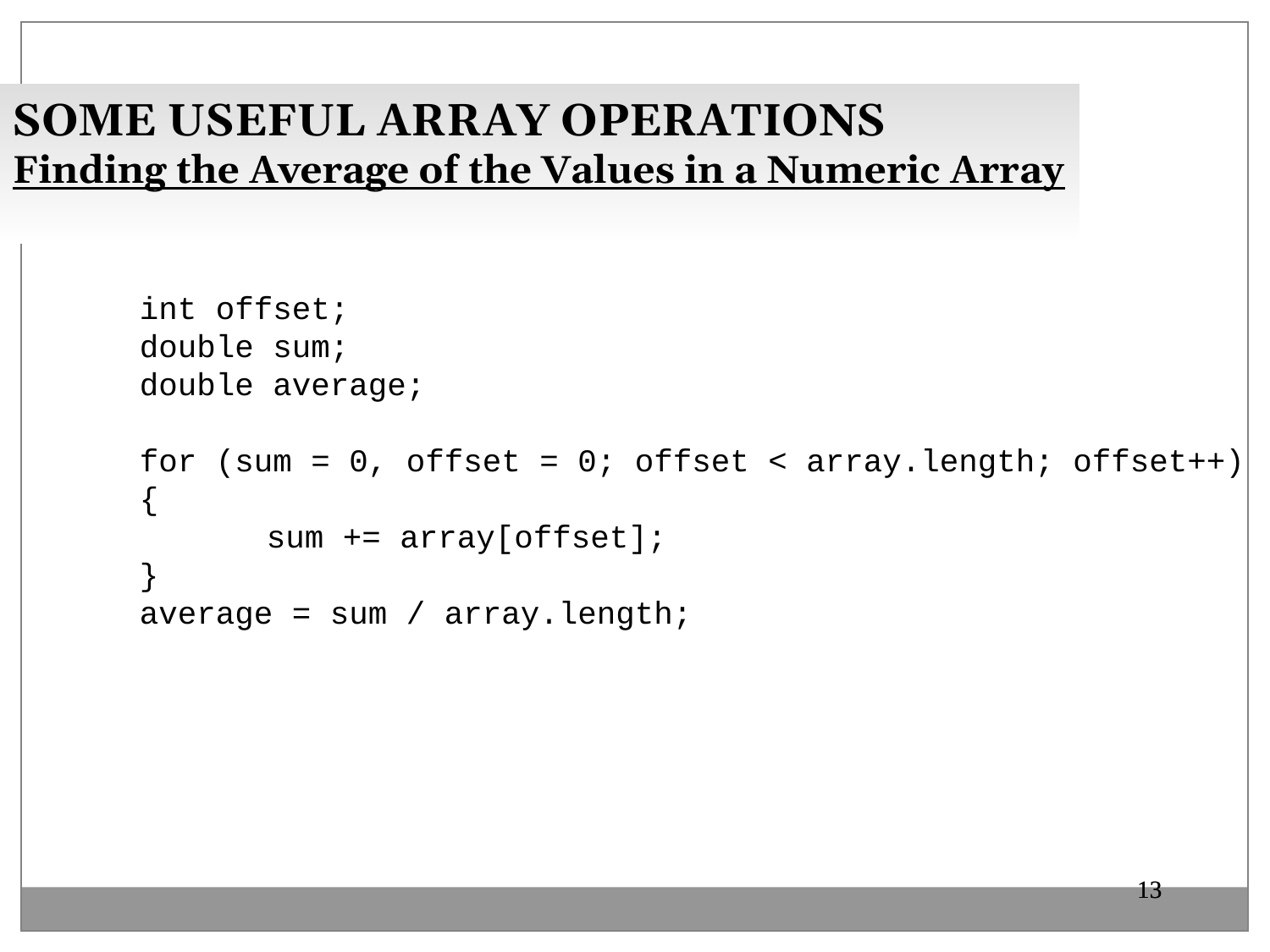

SOME USEFUL ARRAY OPERATIONS
Finding the Average of the Values in a Numeric Array

	int offset;
	double sum;
	double average;

	for (sum = 0, offset = 0; offset < array.length; offset++)
	{
		sum += array[offset];
	}
	average = sum / array.length;

13
13